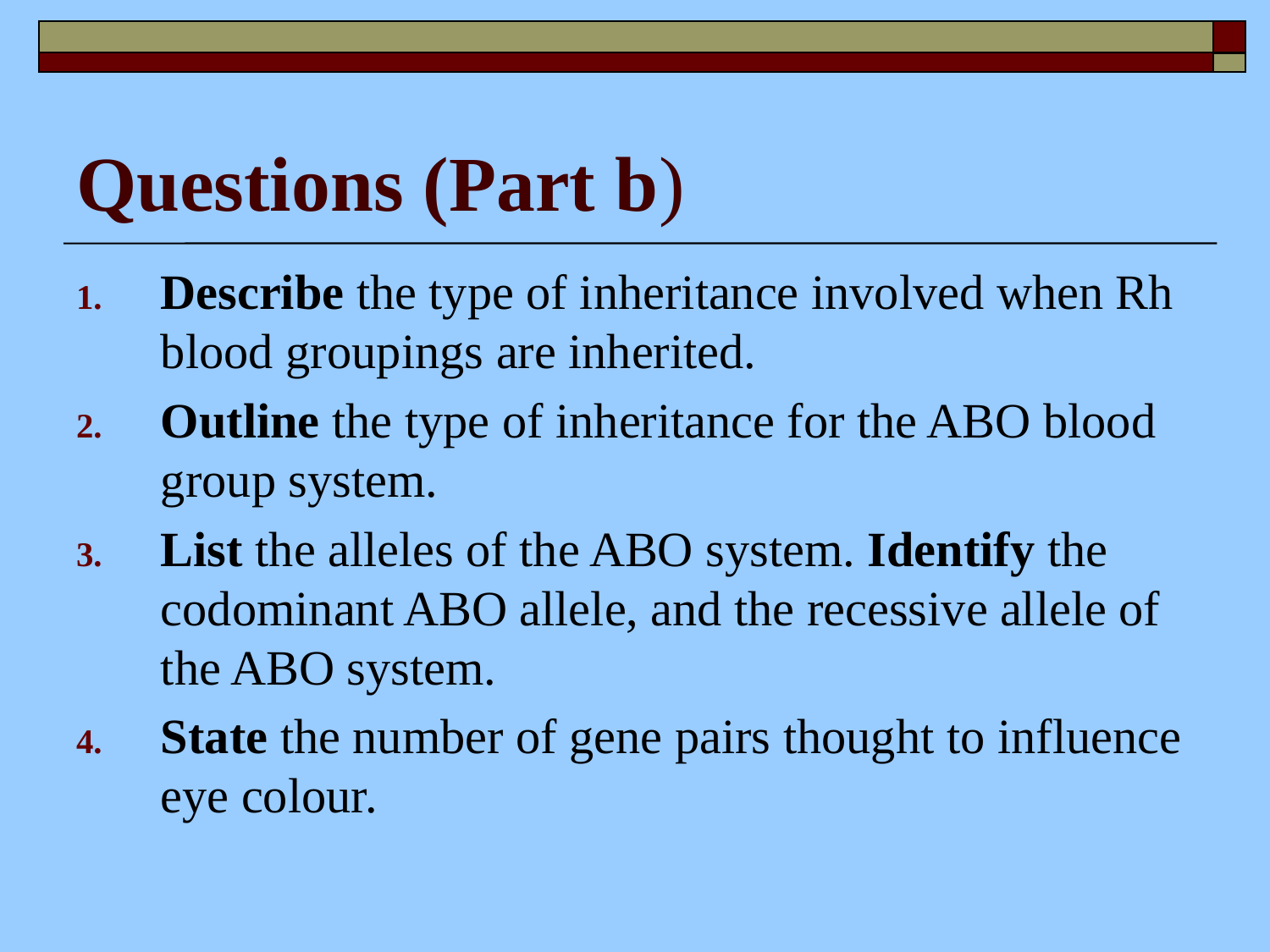

# Questions (Part b)
Describe the type of inheritance involved when Rh blood groupings are inherited.
Outline the type of inheritance for the ABO blood group system.
List the alleles of the ABO system. Identify the codominant ABO allele, and the recessive allele of the ABO system.
State the number of gene pairs thought to influence eye colour.